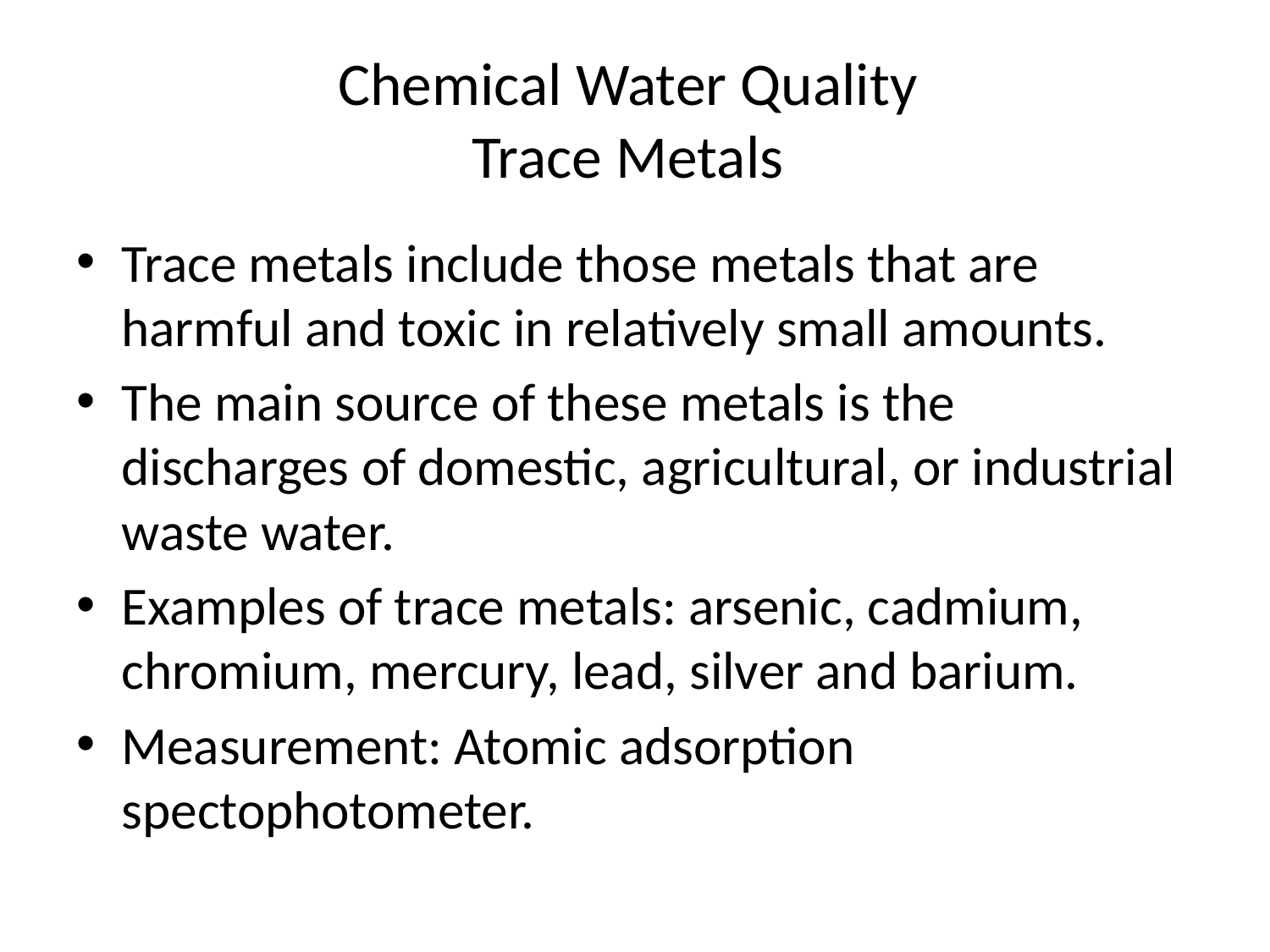

# Chemical Water Quality Trace Metals
Trace metals include those metals that are harmful and toxic in relatively small amounts.
The main source of these metals is the discharges of domestic, agricultural, or industrial waste water.
Examples of trace metals: arsenic, cadmium, chromium, mercury, lead, silver and barium.
Measurement: Atomic adsorption spectophotometer.